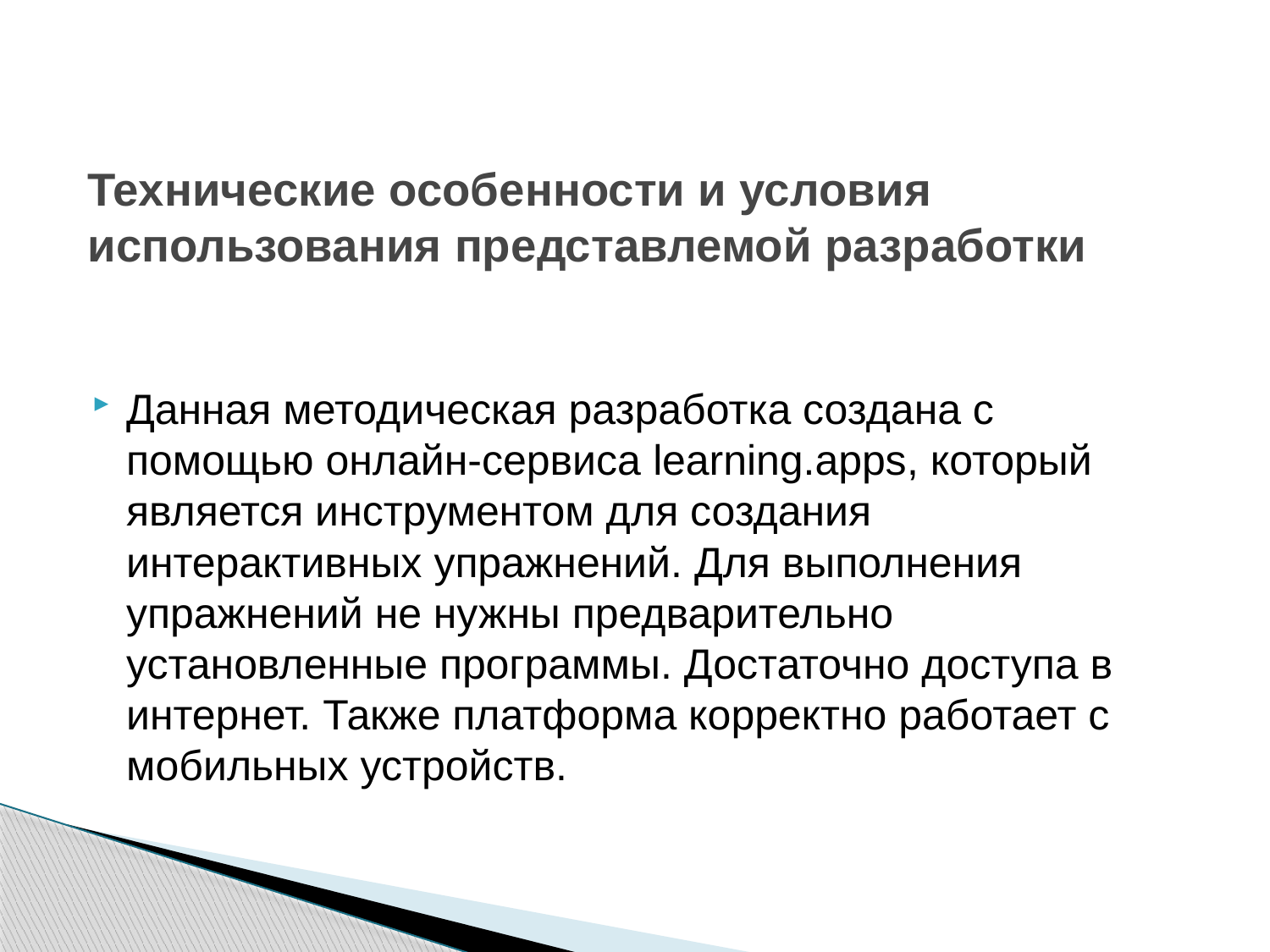

# Технические особенности и условия использования представлемой разработки
Данная методическая разработка создана с помощью онлайн-сервиса learning.apps, который является инструментом для создания интерактивных упражнений. Для выполнения упражнений не нужны предварительно установленные программы. Достаточно доступа в интернет. Также платформа корректно работает с мобильных устройств.